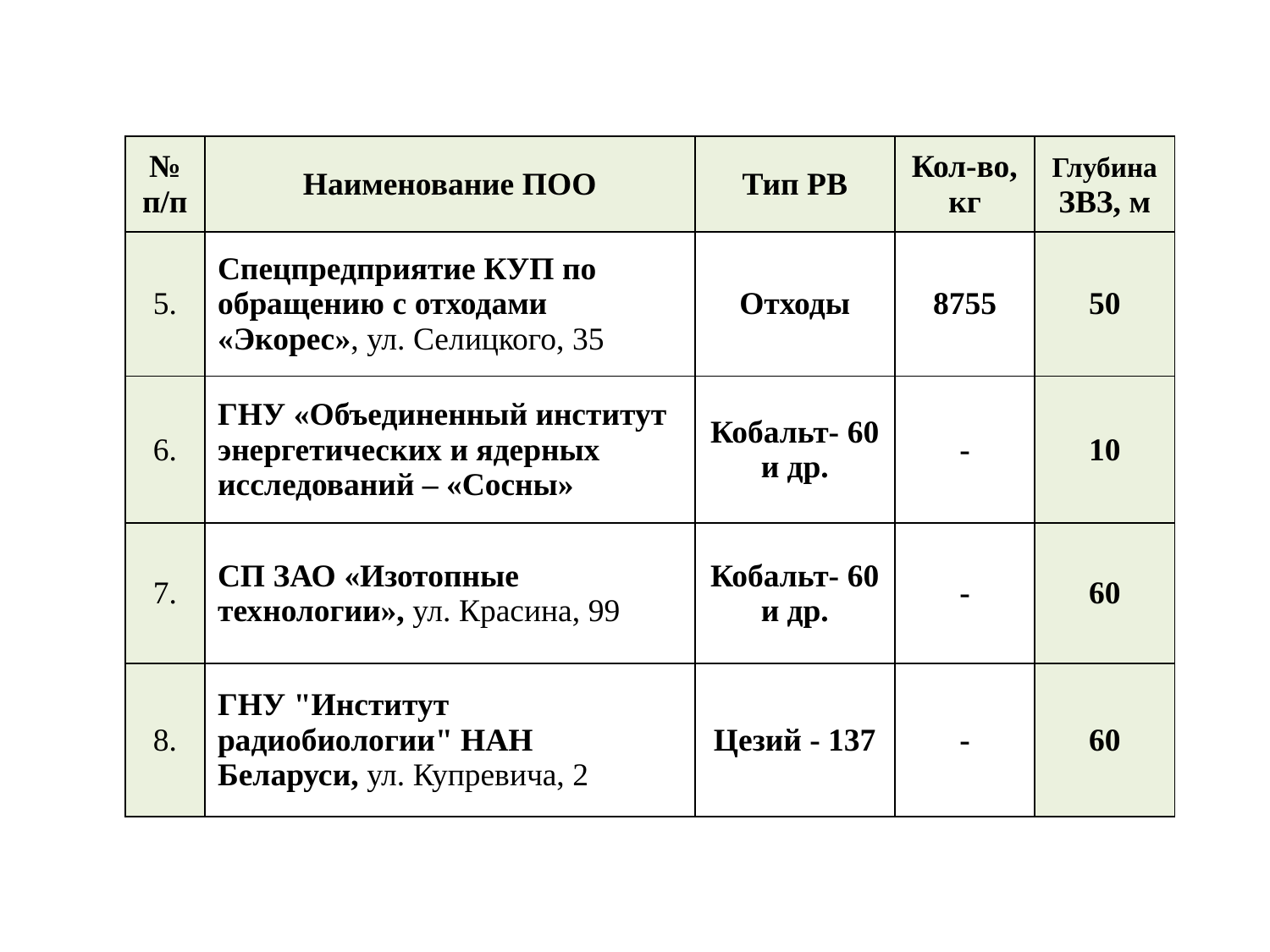

| № п/п | Наименование ПОО | Тип РВ | Кол-во, кг | Глубина ЗВЗ, м |
| --- | --- | --- | --- | --- |
| 5. | Спецпредприятие КУП по обращению с отходами «Экорес», ул. Селицкого, 35 | Отходы | 8755 | 50 |
| 6. | ГНУ «Объединенный институт энергетических и ядерных исследований – «Сосны» | Кобальт- 60 и др. | - | 10 |
| 7. | СП ЗАО «Изотопные технологии», ул. Красина, 99 | Кобальт- 60 и др. | - | 60 |
| 8. | ГНУ "Институт радиобиологии" НАН Беларуси, ул. Купревича, 2 | Цезий - 137 | - | 60 |